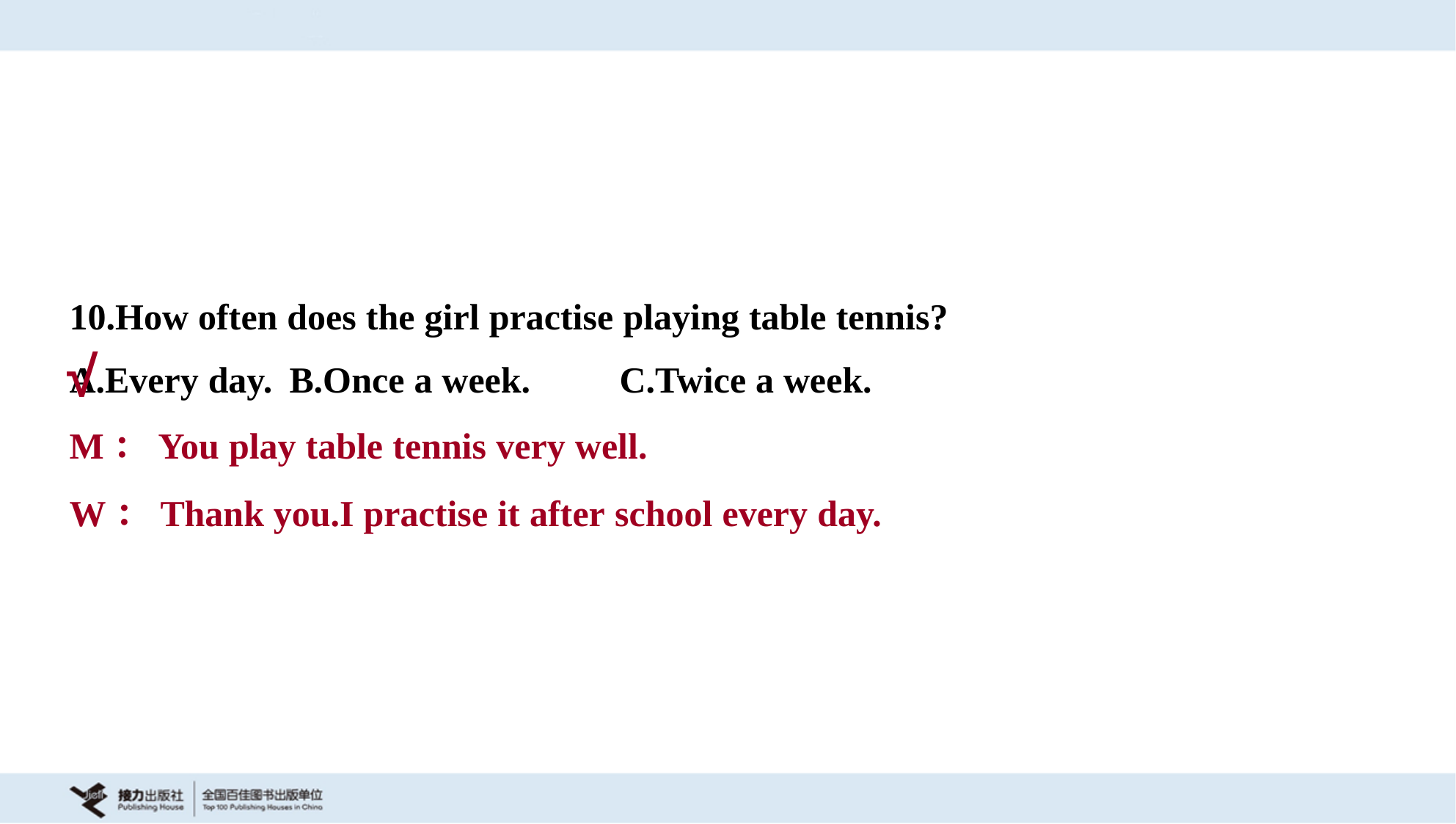

10.How often does the girl practise playing table tennis?
A.Every day.	B.Once a week.	C.Twice a week.
√
M：You play table tennis very well.
W：Thank you.I practise it after school every day.